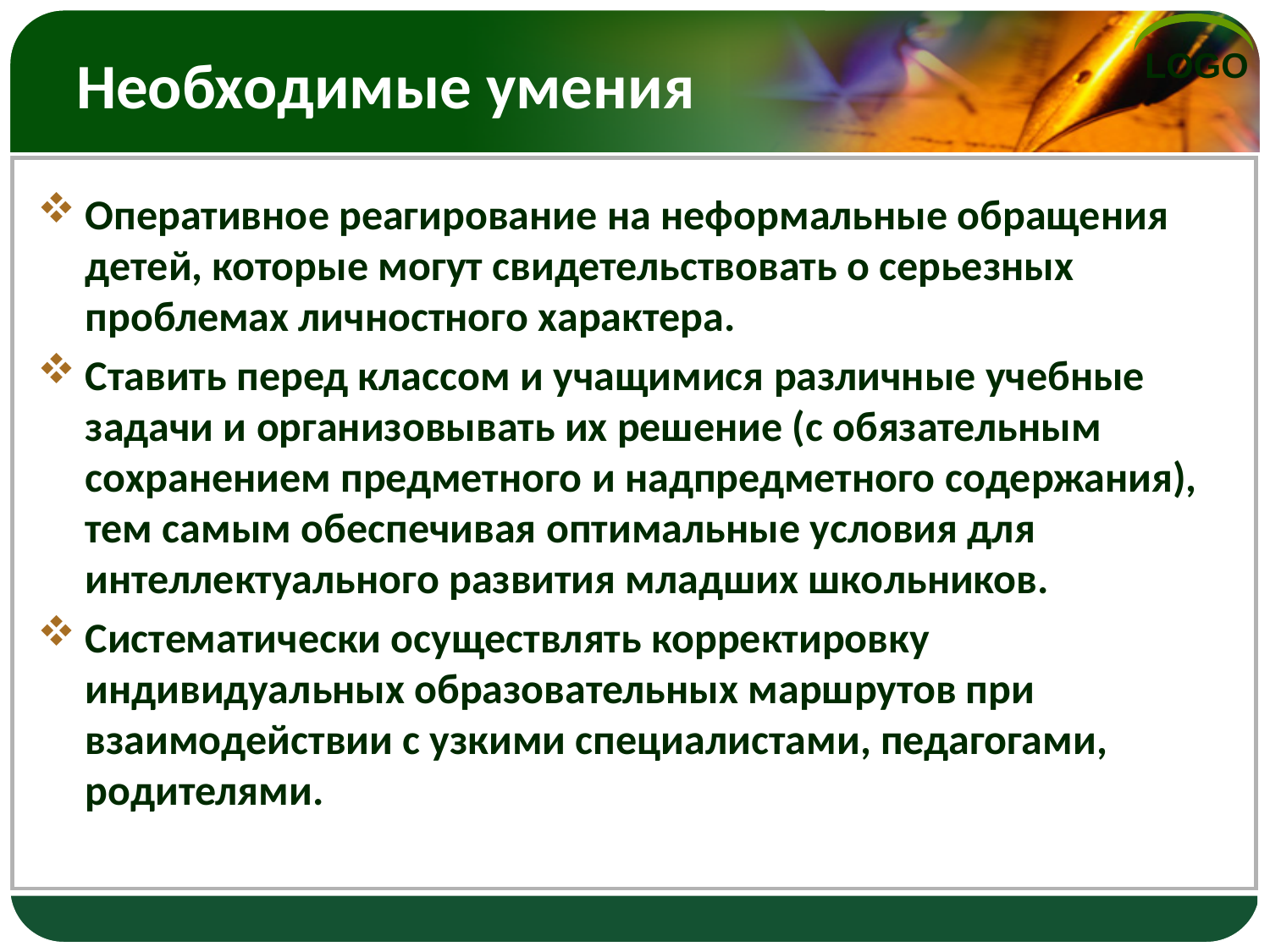

# Необходимые умения
Оперативное реагирование на неформальные обращения детей, которые могут свидетельствовать о серьезных проблемах личностного характера.
Ставить перед классом и учащимися различные учебные задачи и организовывать их решение (с обязательным сохранением предметного и надпредметного содержания), тем самым обеспечивая оптимальные условия для интеллектуального развития младших школьников.
Систематически осуществлять корректировку индивидуальных образовательных маршрутов при взаимодействии с узкими специалистами, педагогами, родителями.